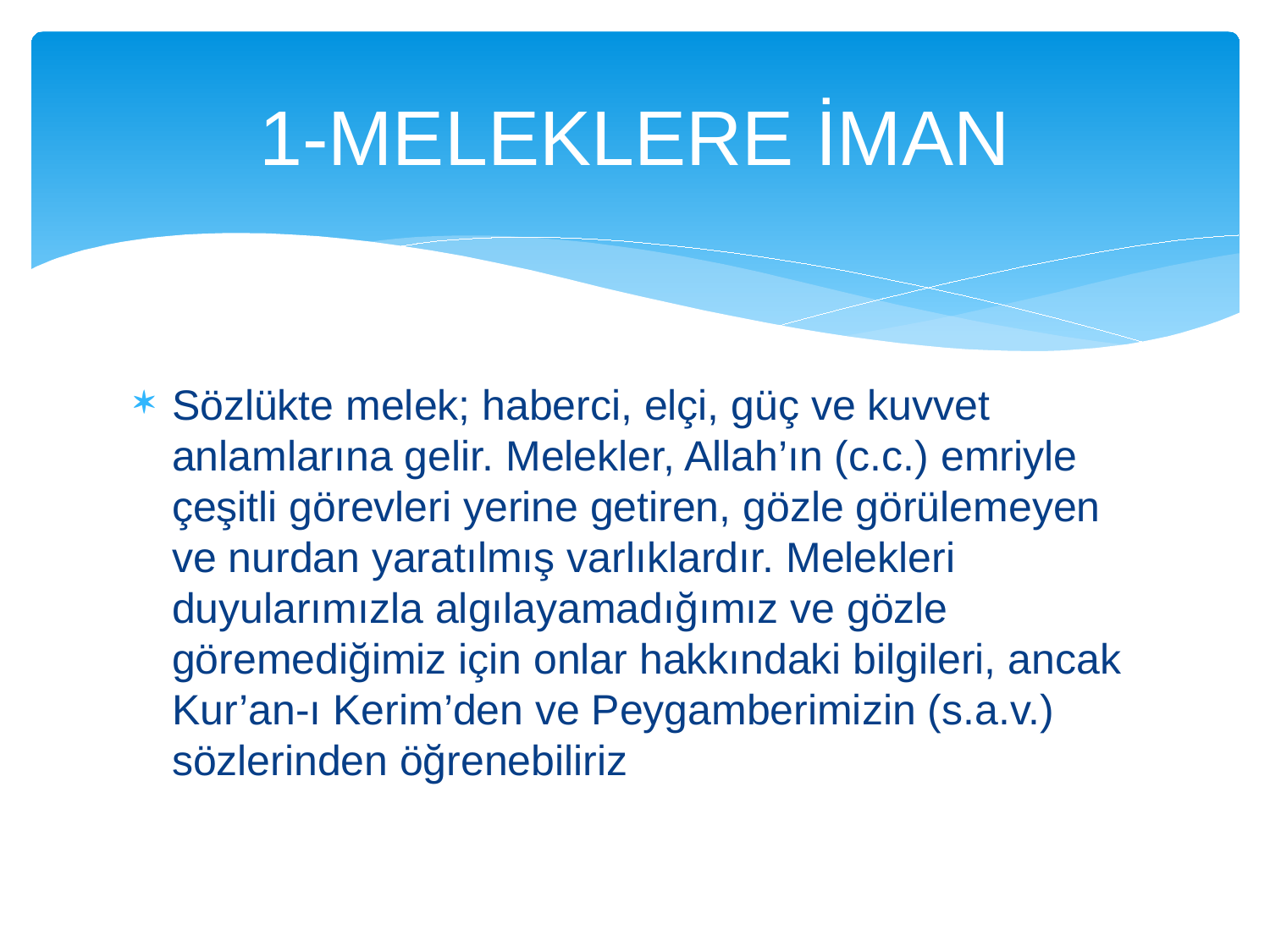

# 1-MELEKLERE İMAN
Sözlükte melek; haberci, elçi, güç ve kuvvet anlamlarına gelir. Melekler, Allah’ın (c.c.) emriyle çeşitli görevleri yerine getiren, gözle görülemeyen ve nurdan yaratılmış varlıklardır. Melekleri duyularımızla algılayamadığımız ve gözle göremediğimiz için onlar hakkındaki bilgileri, ancak Kur’an-ı Kerim’den ve Peygamberimizin (s.a.v.) sözlerinden öğrenebiliriz